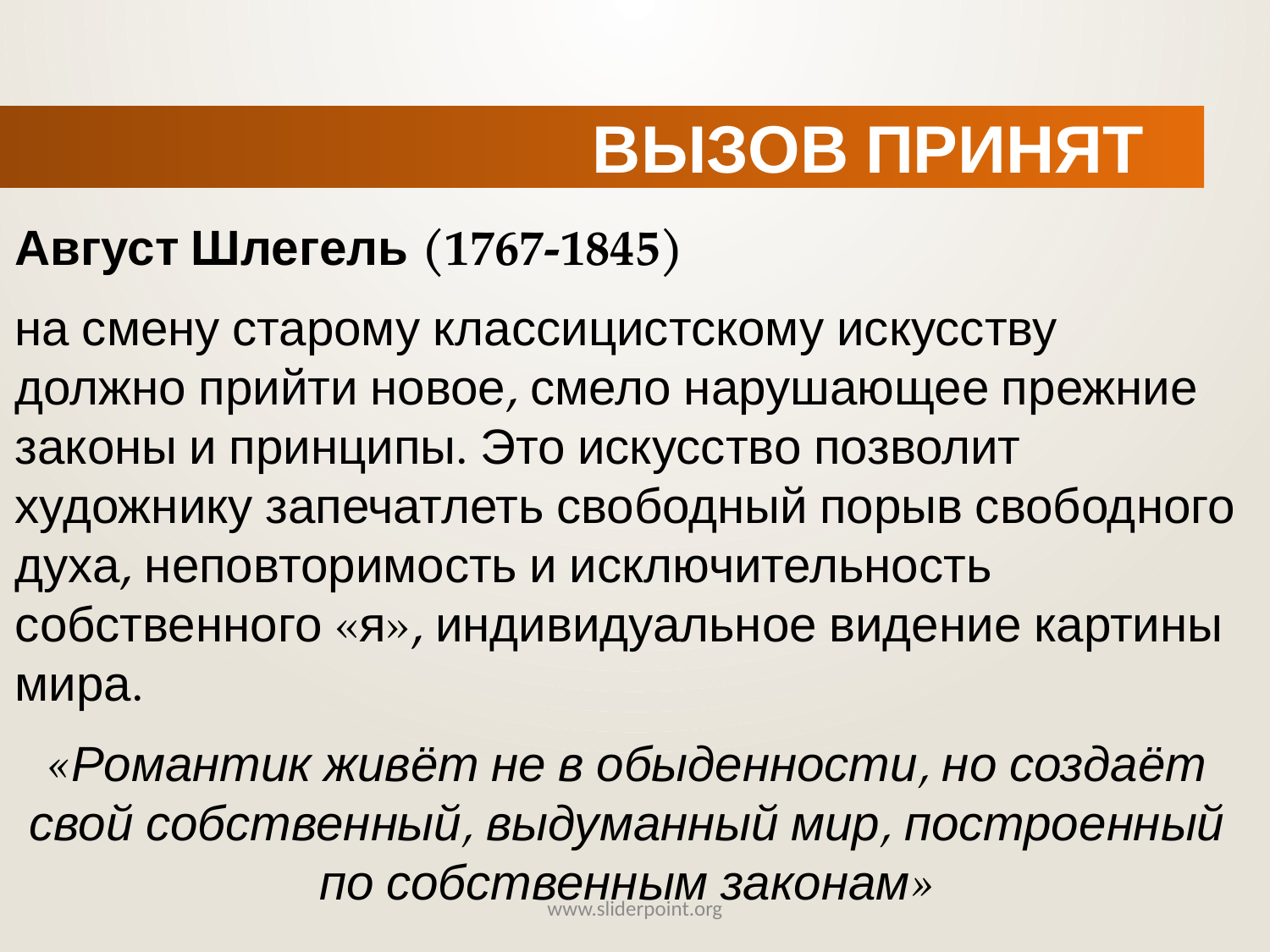

ВЫЗОВ ПРИНЯТ
Август Шлегель (1767-1845)
на смену старому классицистскому искусству должно прийти новое, смело нарушающее прежние законы и принципы. Это искусство позволит художнику запечатлеть свободный порыв свободного духа, неповторимость и исключительность собственного «я», индивидуальное видение картины мира.
«Романтик живёт не в обыденности, но создаёт свой собственный, выдуманный мир, построенный по собственным законам»
www.sliderpoint.org